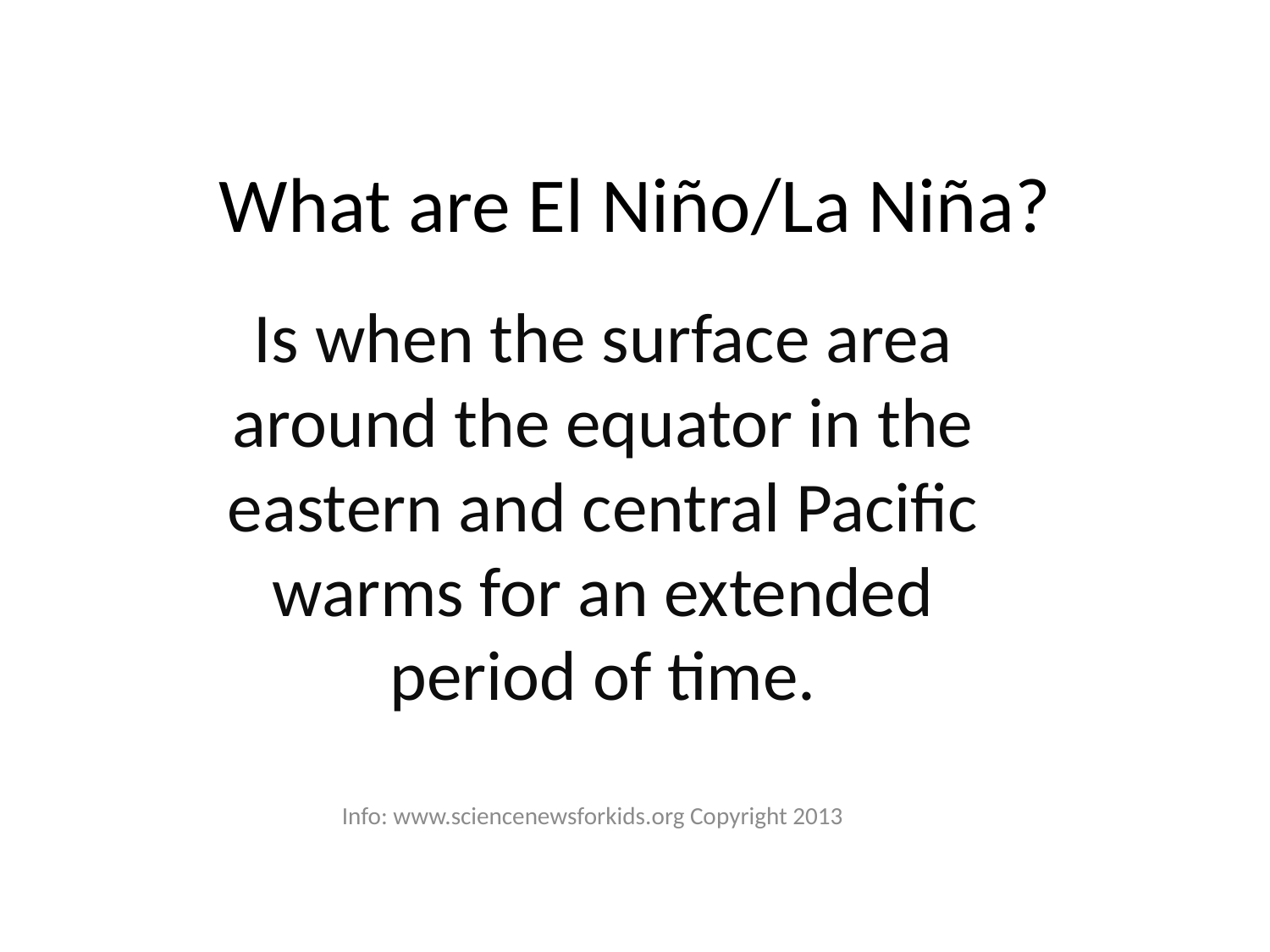

# What are El Niño/La Niña?
Is when the surface area around the equator in the eastern and central Pacific warms for an extended period of time.
Info: www.sciencenewsforkids.org Copyright 2013